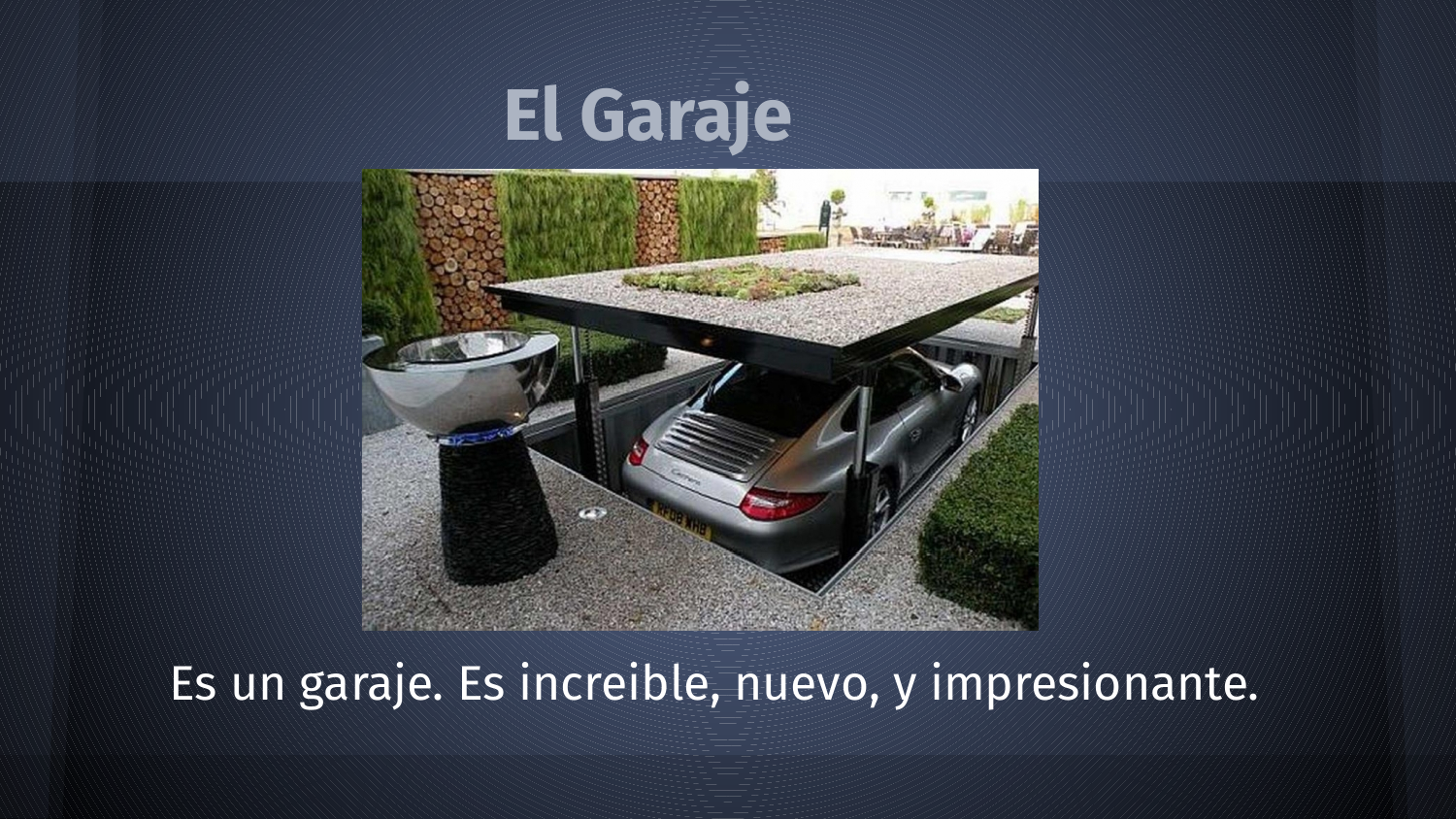

# El Garaje

    Es un garaje. Es increible, nuevo, y impresionante.